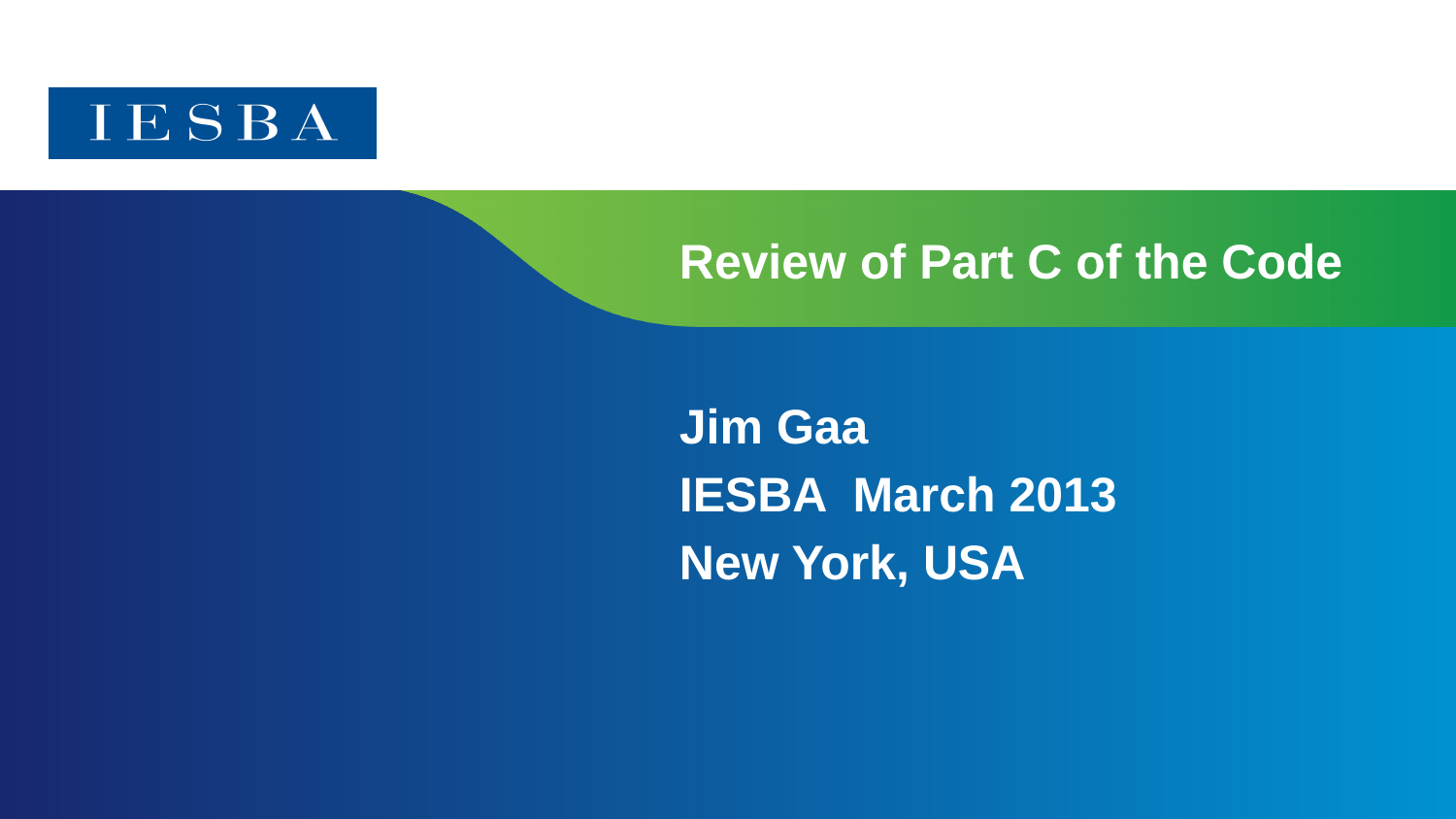

# Review of Part C of the Code
Jim Gaa
IESBA  March 2013
New York, USA